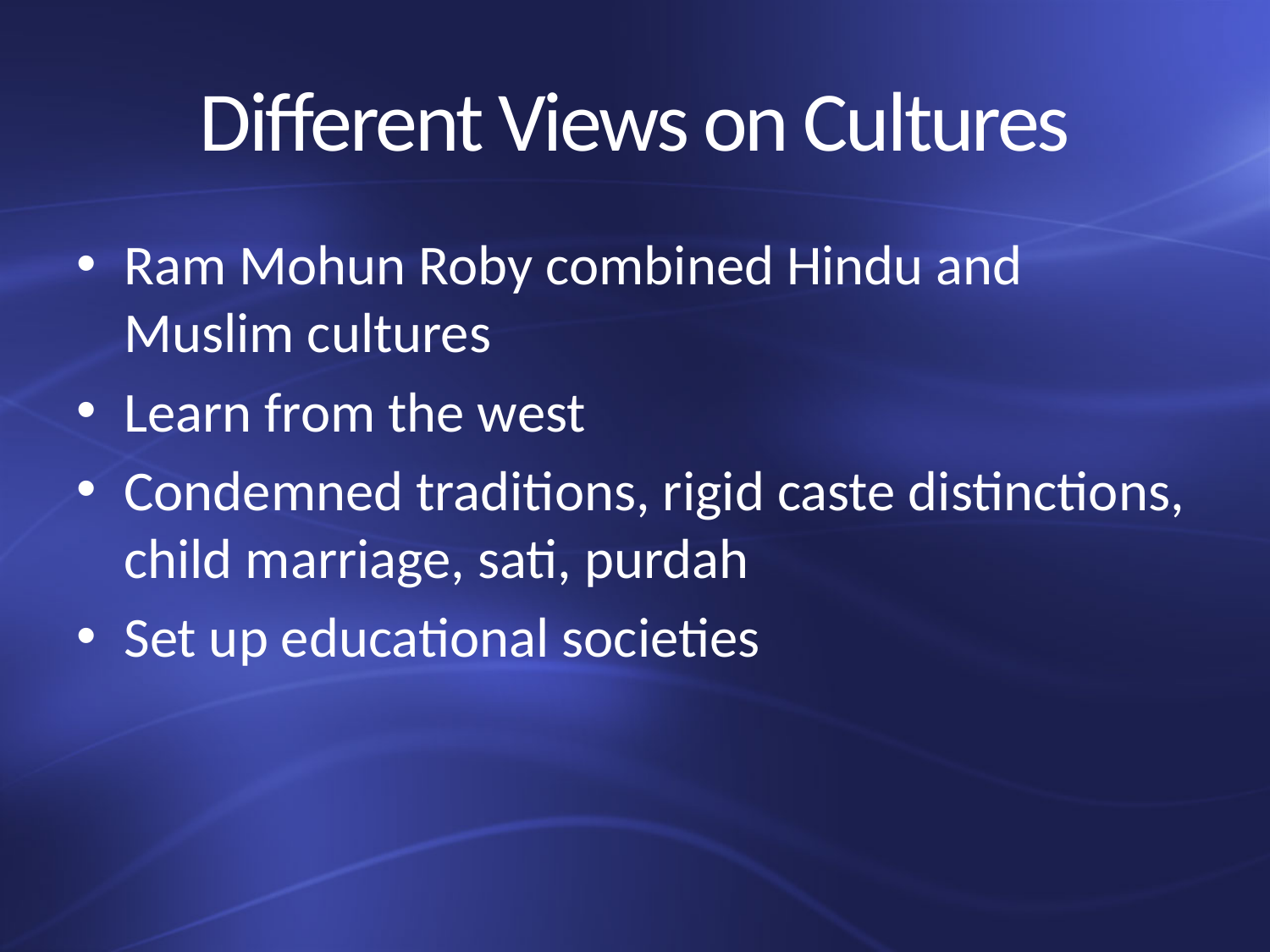

# Different Views on Cultures
Ram Mohun Roby combined Hindu and Muslim cultures
Learn from the west
Condemned traditions, rigid caste distinctions, child marriage, sati, purdah
Set up educational societies